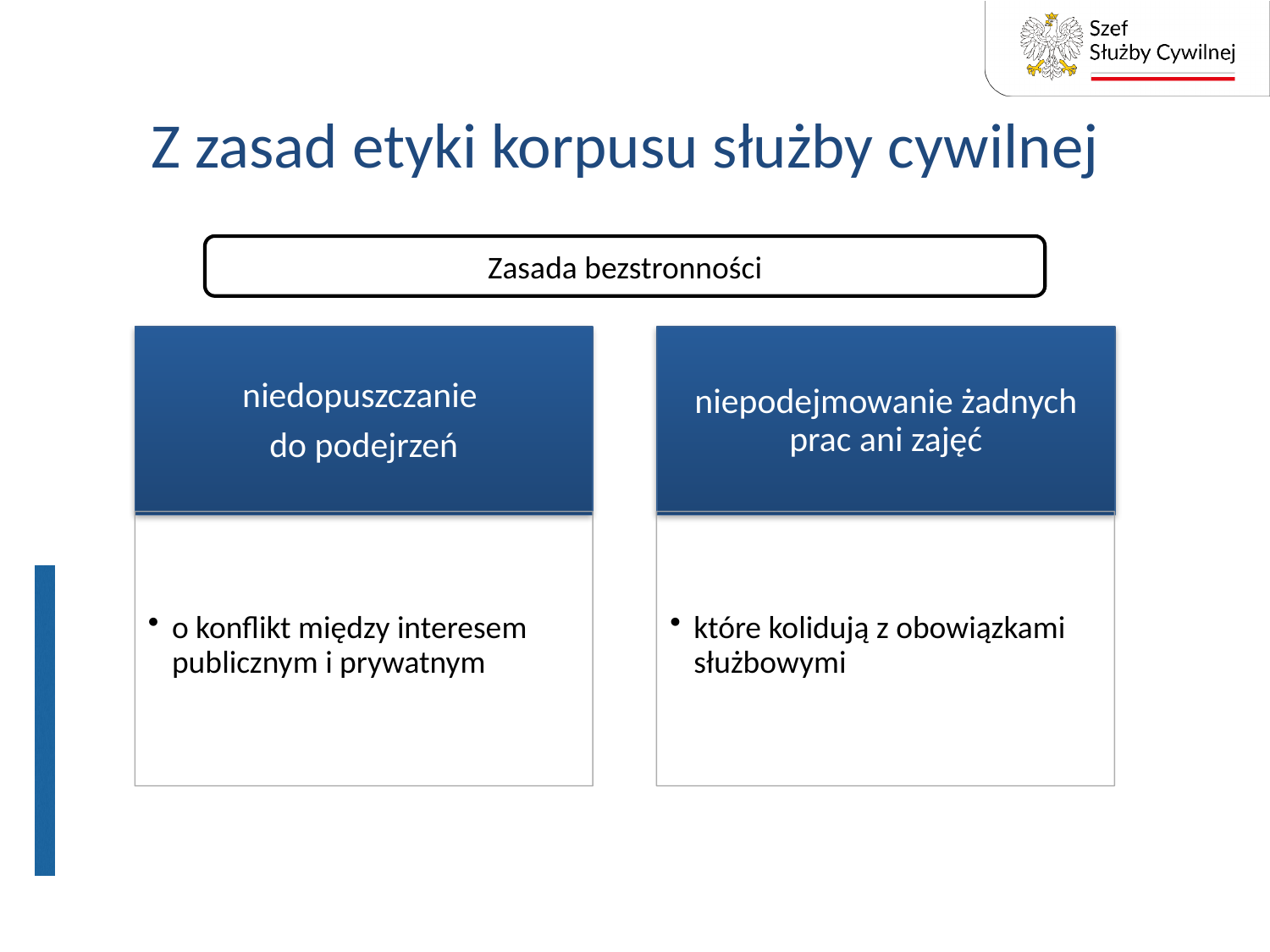

# Z zasad etyki korpusu służby cywilnej
Zasada bezstronności
niedopuszczanie
do podejrzeń
o konflikt między interesem publicznym i prywatnym
niepodejmowanie żadnych prac ani zajęć
które kolidują z obowiązkami służbowymi